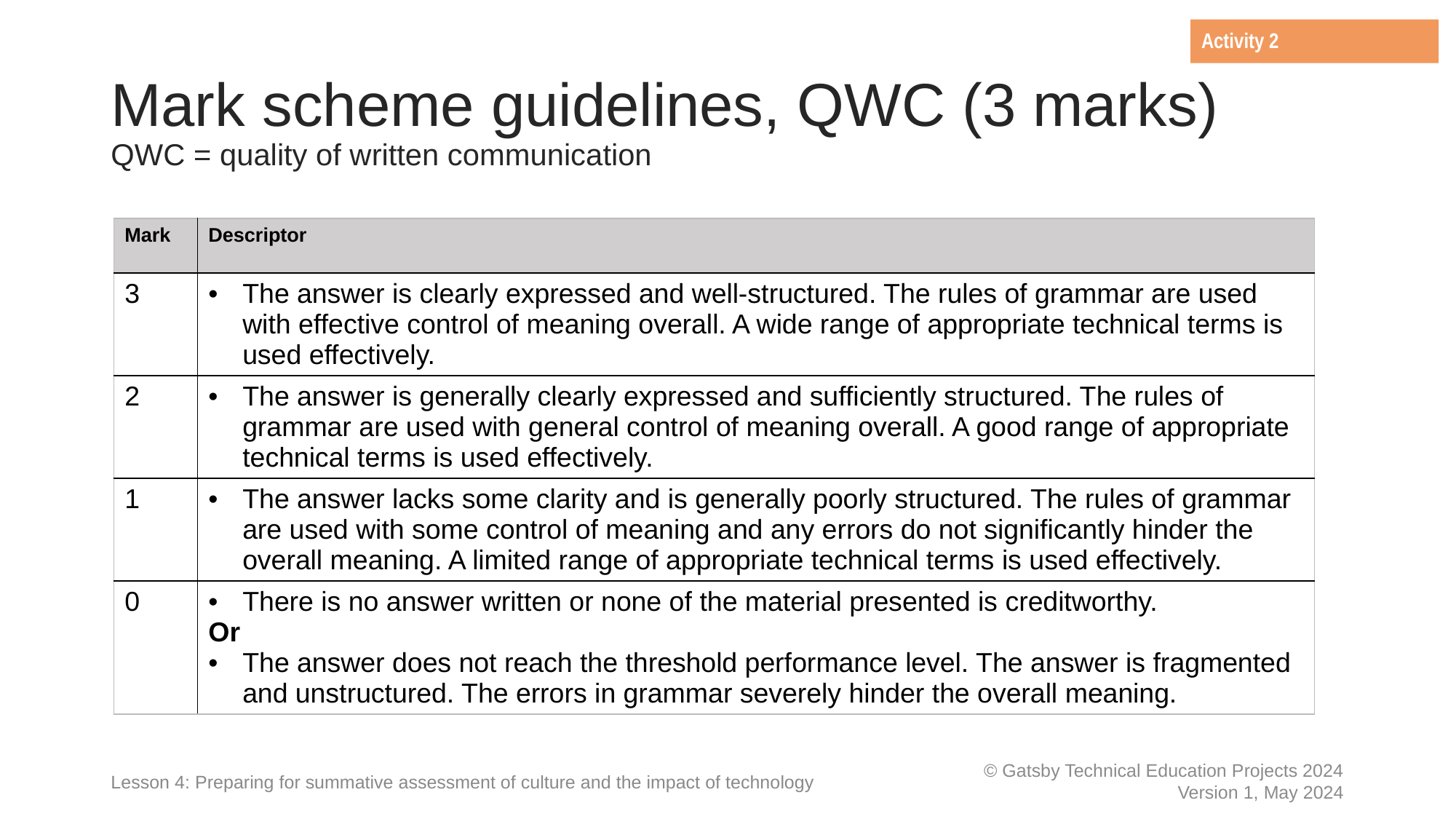

Activity 2
# Mark scheme guidelines, QWC (3 marks) QWC = quality of written communication
| Mark | Descriptor |
| --- | --- |
| 3 | The answer is clearly expressed and well-structured. The rules of grammar are used with effective control of meaning overall. A wide range of appropriate technical terms is used effectively. |
| 2 | The answer is generally clearly expressed and sufficiently structured. The rules of grammar are used with general control of meaning overall. A good range of appropriate technical terms is used effectively. |
| 1 | The answer lacks some clarity and is generally poorly structured. The rules of grammar are used with some control of meaning and any errors do not significantly hinder the overall meaning. A limited range of appropriate technical terms is used effectively. |
| 0 | There is no answer written or none of the material presented is creditworthy. Or The answer does not reach the threshold performance level. The answer is fragmented and unstructured. The errors in grammar severely hinder the overall meaning. |
Lesson 4: Preparing for summative assessment of culture and the impact of technology